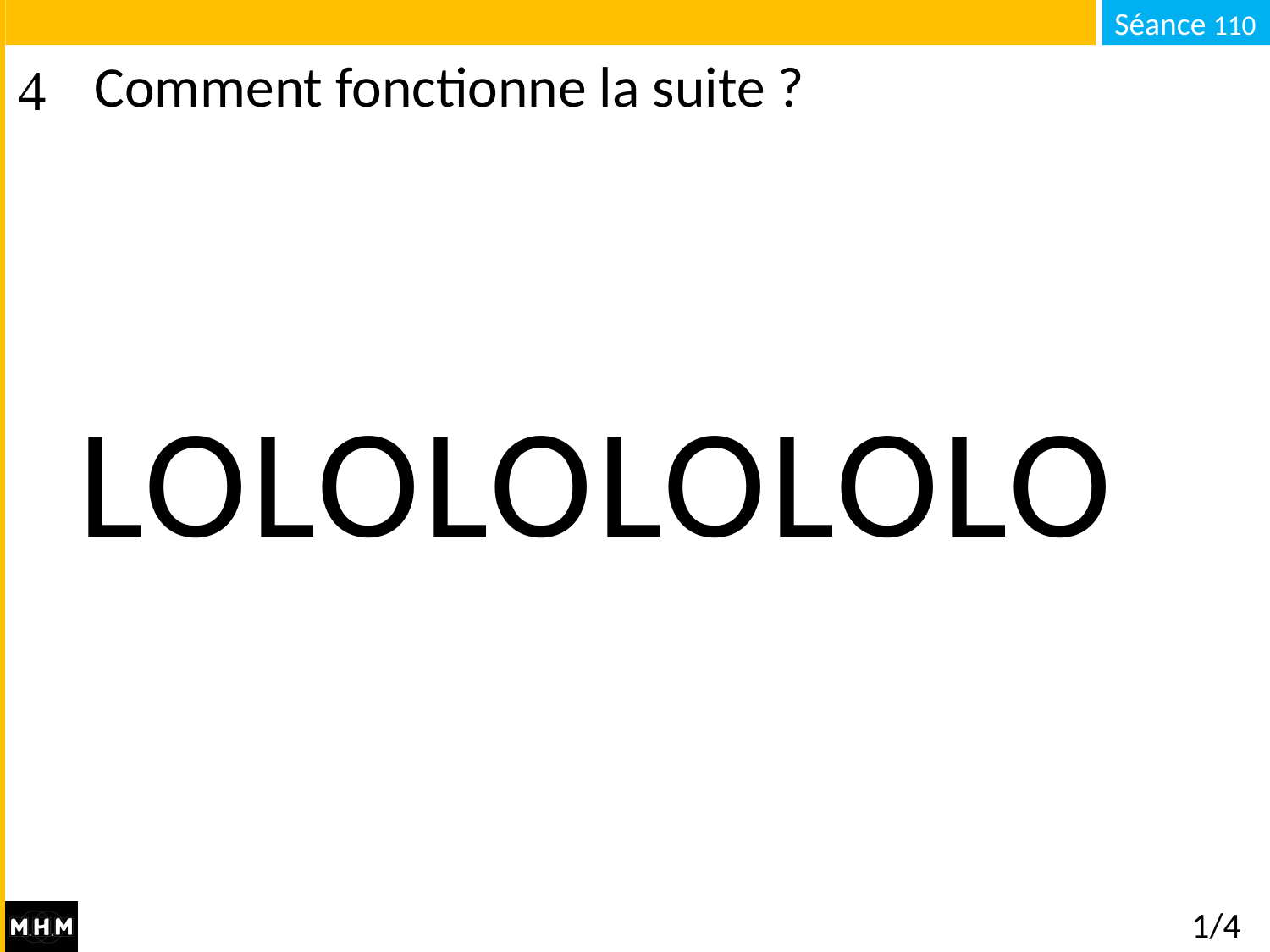

# Comment fonctionne la suite ?
LOLOLOLOLOLO
1/4